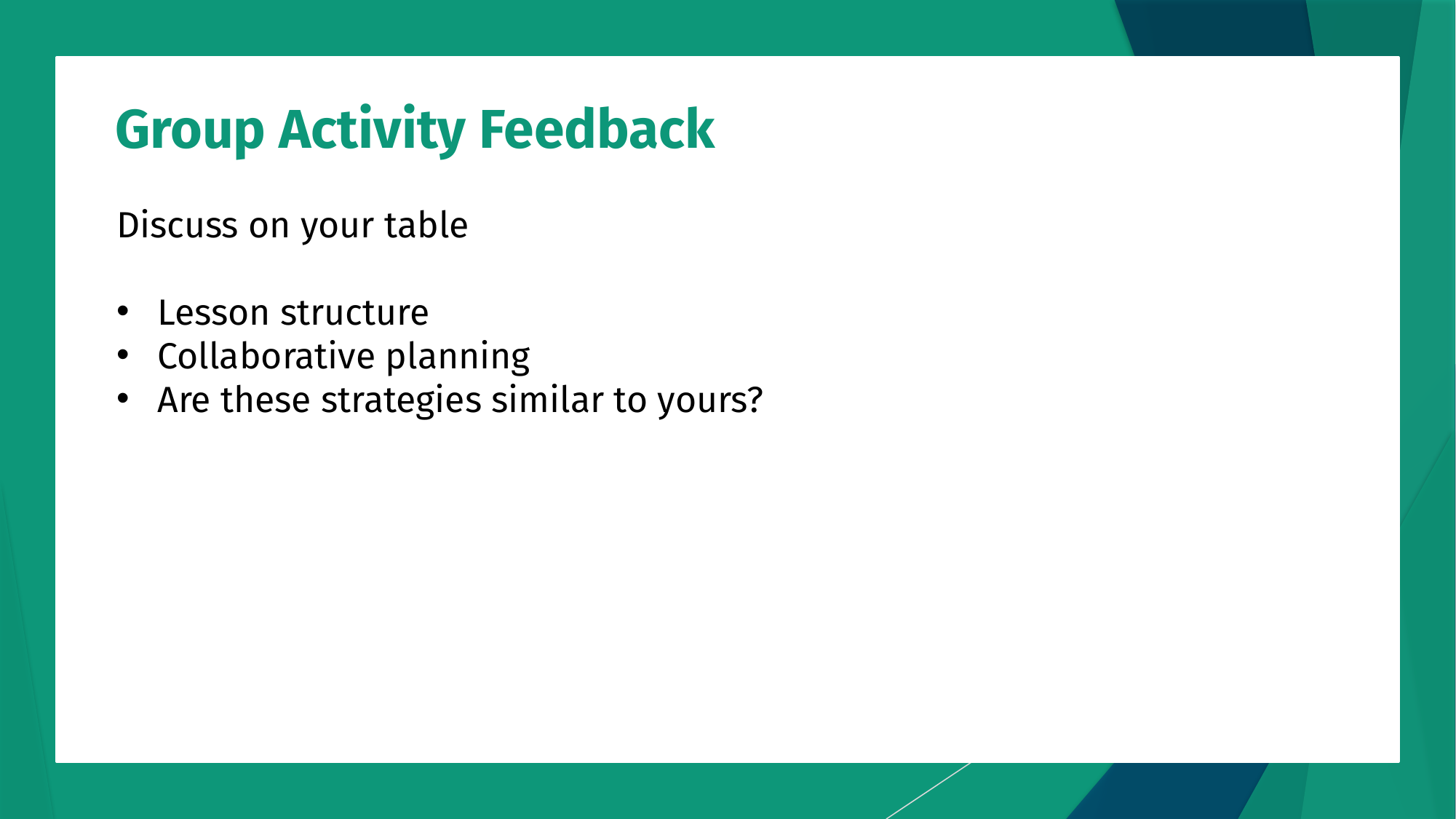

# Group Activity Feedback
Discuss on your table

Lesson structure
Collaborative planning
Are these strategies similar to yours?